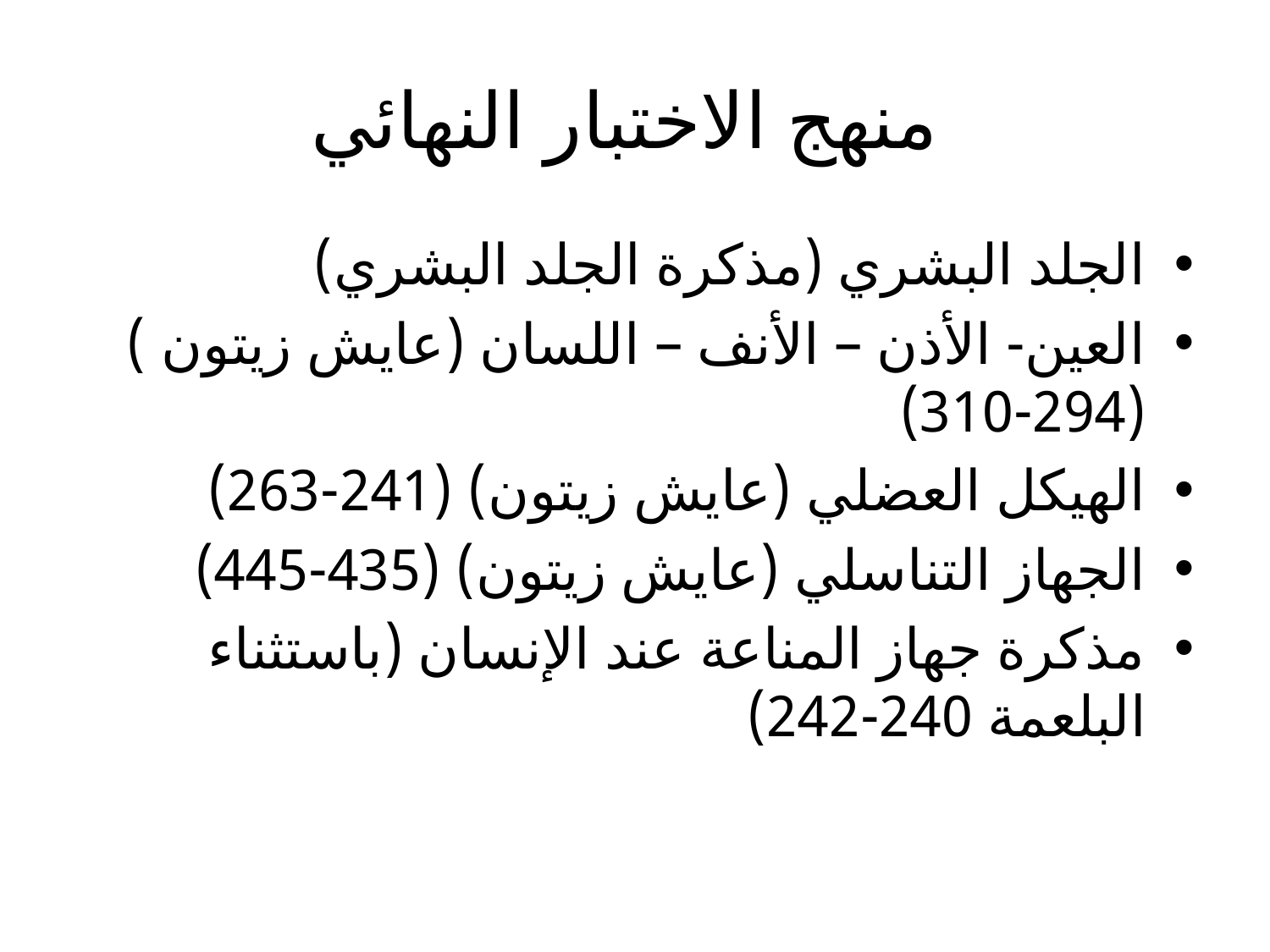

# منهج الاختبار النهائي
الجلد البشري (مذكرة الجلد البشري)
العين- الأذن – الأنف – اللسان (عايش زيتون ) (294-310)
الهيكل العضلي (عايش زيتون) (241-263)
الجهاز التناسلي (عايش زيتون) (435-445)
مذكرة جهاز المناعة عند الإنسان (باستثناء البلعمة 240-242)